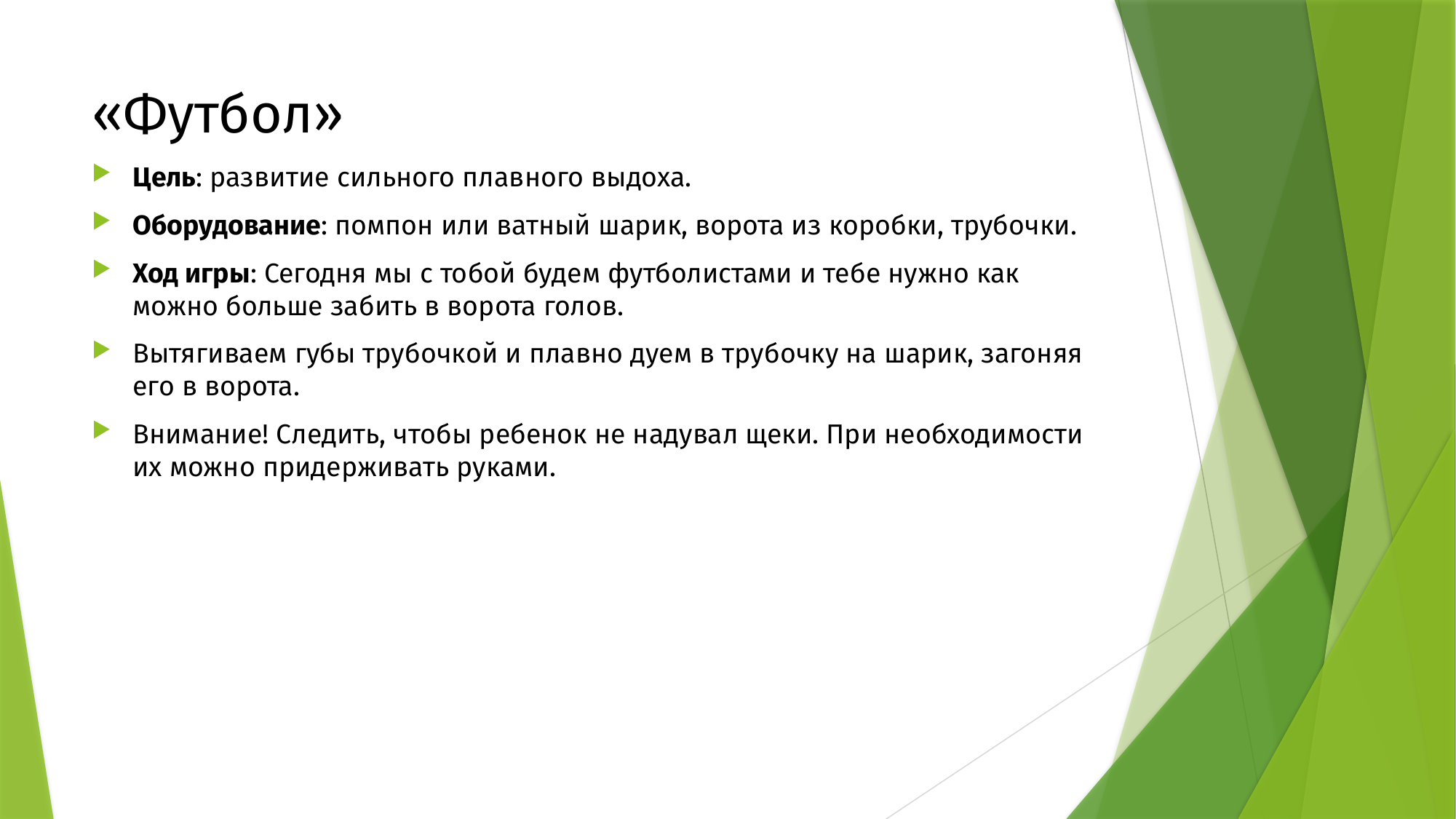

# «Футбол»
Цель: развитие сильного плавного выдоха.
Оборудование: помпон или ватный шарик, ворота из коробки, трубочки.
Ход игры: Сегодня мы с тобой будем футболистами и тебе нужно как можно больше забить в ворота голов.
Вытягиваем губы трубочкой и плавно дуем в трубочку на шарик, загоняя его в ворота.
Внимание! Следить, чтобы ребенок не надувал щеки. При необходимости их можно придерживать руками.